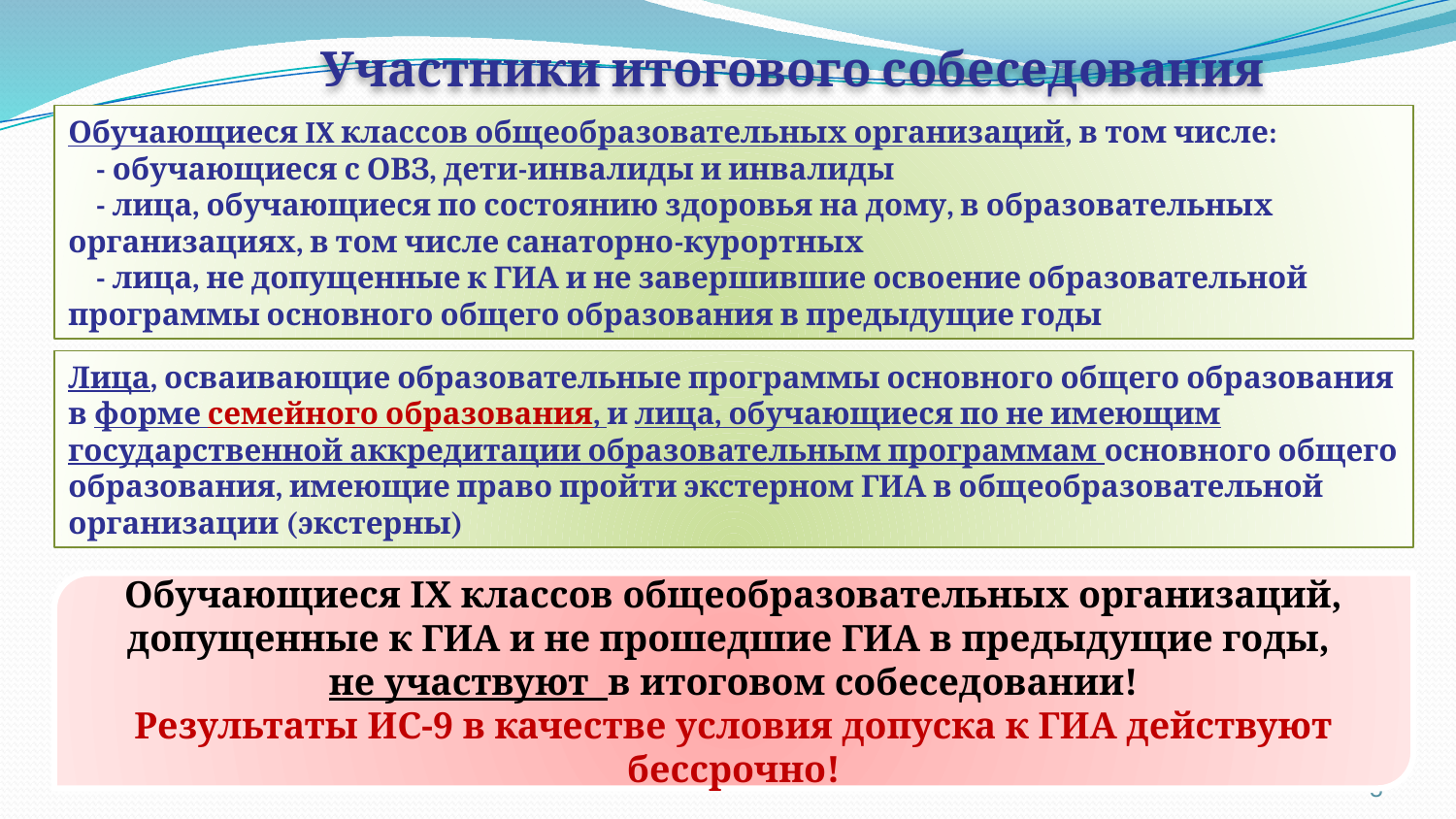

Участники итогового собеседования
Обучающиеся IX классов общеобразовательных организаций, в том числе:
    - обучающиеся с ОВЗ, дети-инвалиды и инвалиды
    - лица, обучающиеся по состоянию здоровья на дому, в образовательных организациях, в том числе санаторно-курортных
    - лица, не допущенные к ГИА и не завершившие освоение образовательной программы основного общего образования в предыдущие годы
Лица, осваивающие образовательные программы основного общего образования в форме семейного образования, и лица, обучающиеся по не имеющим государственной аккредитации образовательным программам основного общего образования, имеющие право пройти экстерном ГИА в общеобразовательной организации (экстерны)
Обучающиеся IX классов общеобразовательных организаций, допущенные к ГИА и не прошедшие ГИА в предыдущие годы,
не участвуют  в итоговом собеседовании!
Результаты ИС-9 в качестве условия допуска к ГИА действуют бессрочно!
5